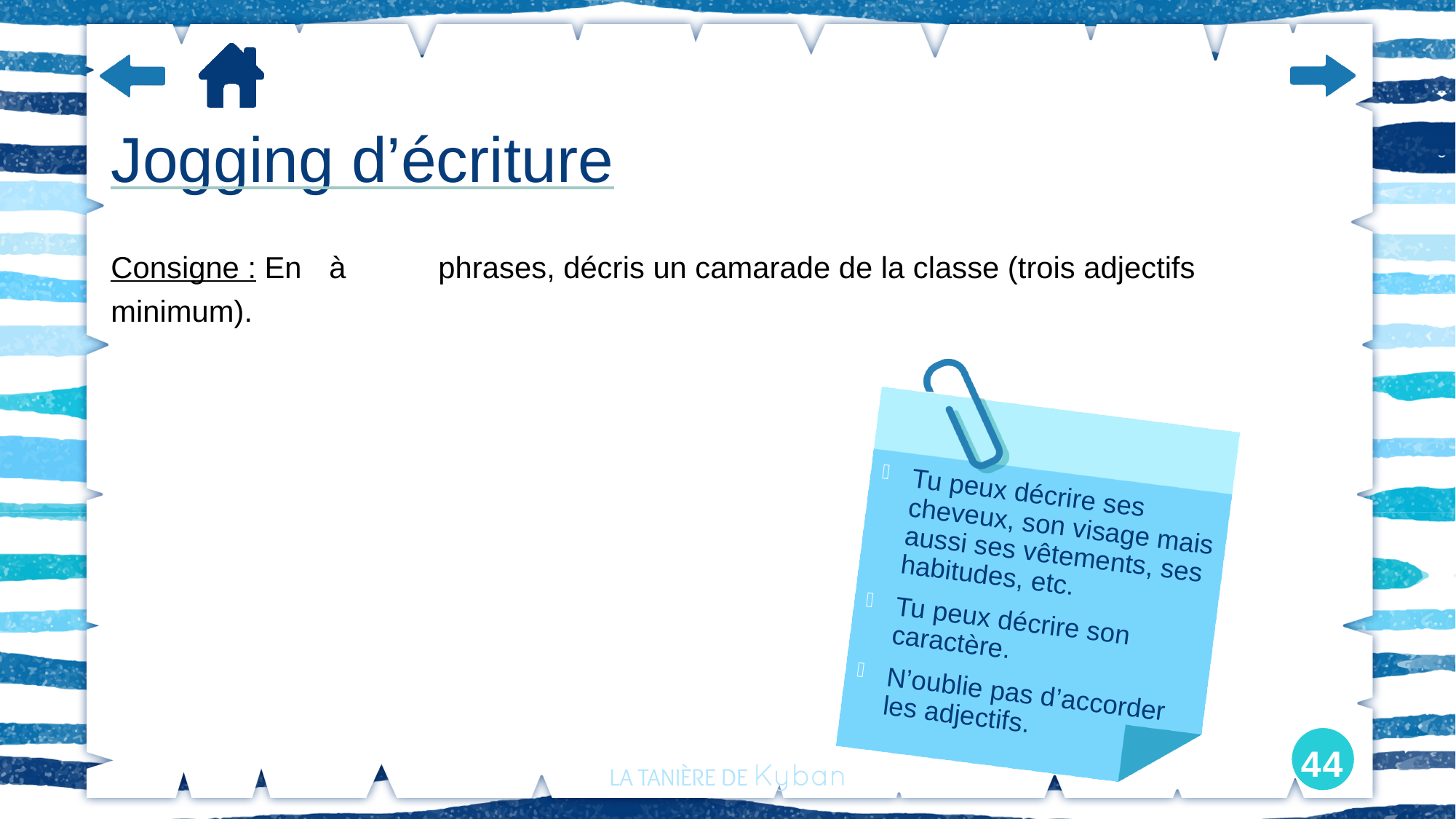

# Jogging d’écriture
Consigne : En	à	phrases, décris un camarade de la classe (trois adjectifs minimum).
Tu peux décrire ses cheveux, son visage mais aussi ses vêtements, ses habitudes, etc.
Tu peux décrire son caractère.
N’oublie pas d’accorder les adjectifs.
44